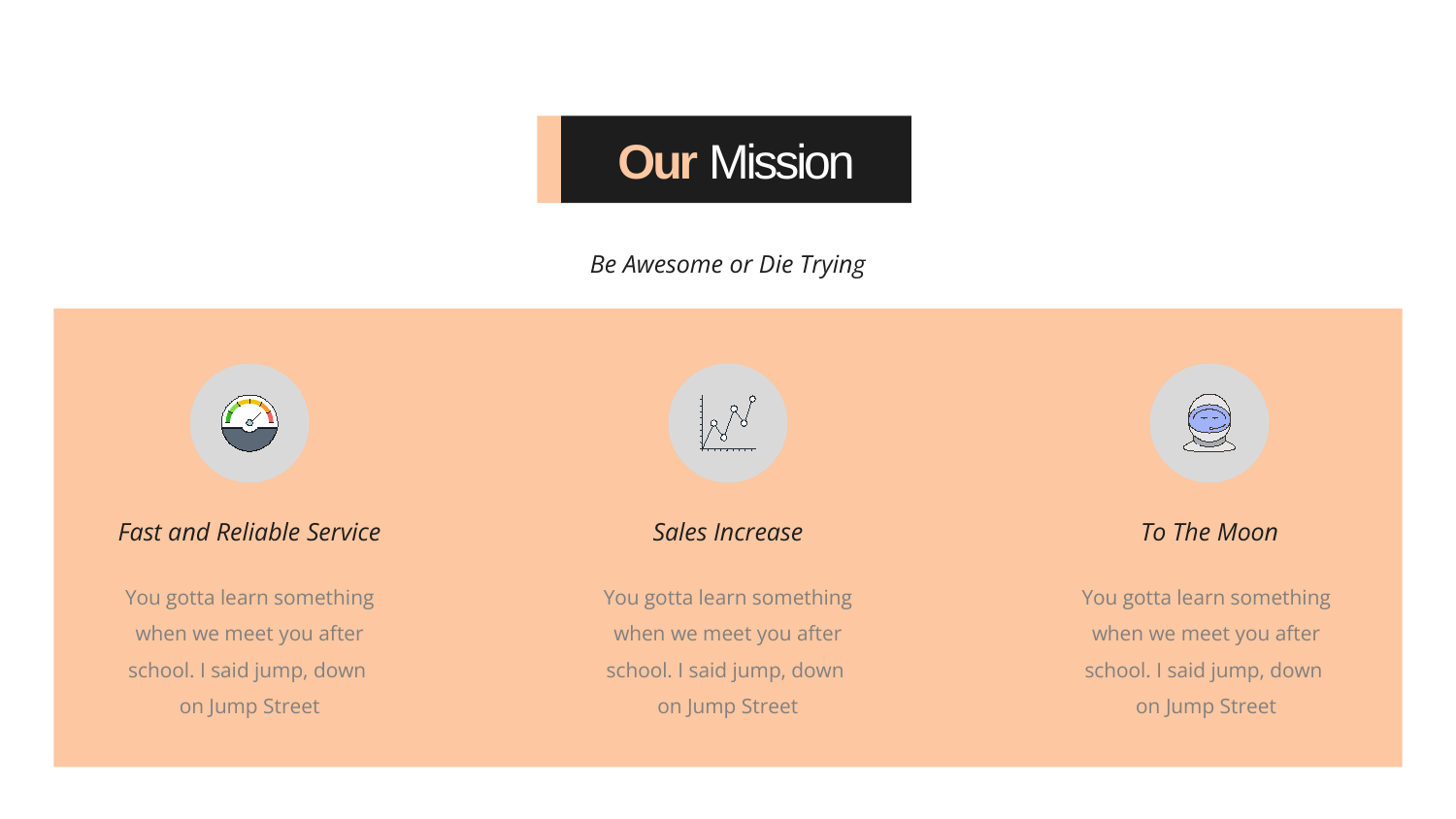

Our Mission
Be Awesome or Die Trying

Fast and Reliable Service
Sales Increase
To The Moon
You gotta learn something when we meet you after school. I said jump, down
on Jump Street
You gotta learn something when we meet you after school. I said jump, down
on Jump Street
You gotta learn something when we meet you after school. I said jump, down
on Jump Street